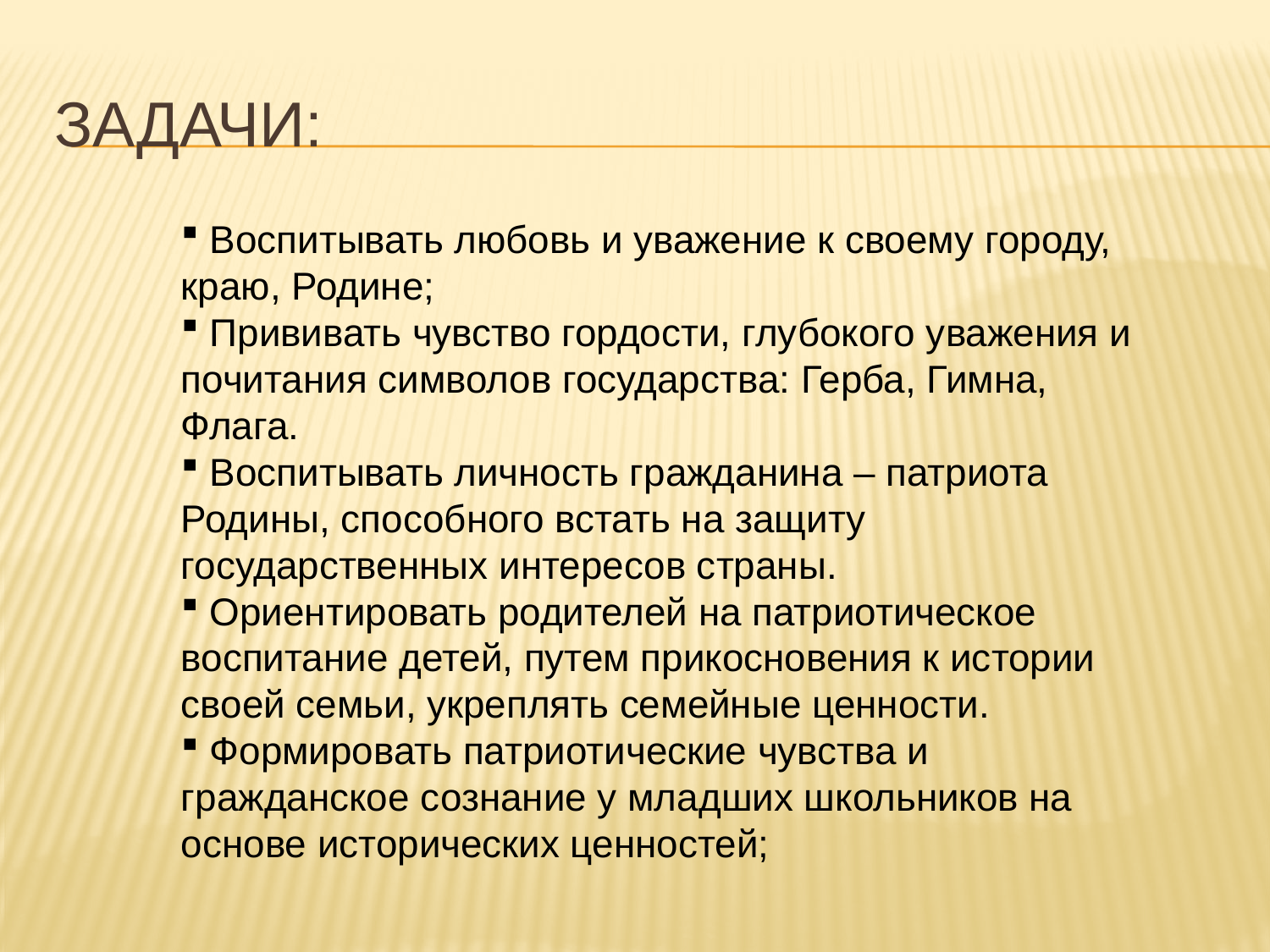

# Задачи:

 Воспитывать любовь и уважение к своему городу, краю, Родине;
 Прививать чувство гордости, глубокого уважения и почитания символов государства: Герба, Гимна, Флага.
 Воспитывать личность гражданина – патриота Родины, способного встать на защиту государственных интересов страны.
 Ориентировать родителей на патриотическое воспитание детей, путем прикосновения к истории своей семьи, укреплять семейные ценности.
 Формировать патриотические чувства и гражданское сознание у младших школьников на основе исторических ценностей;